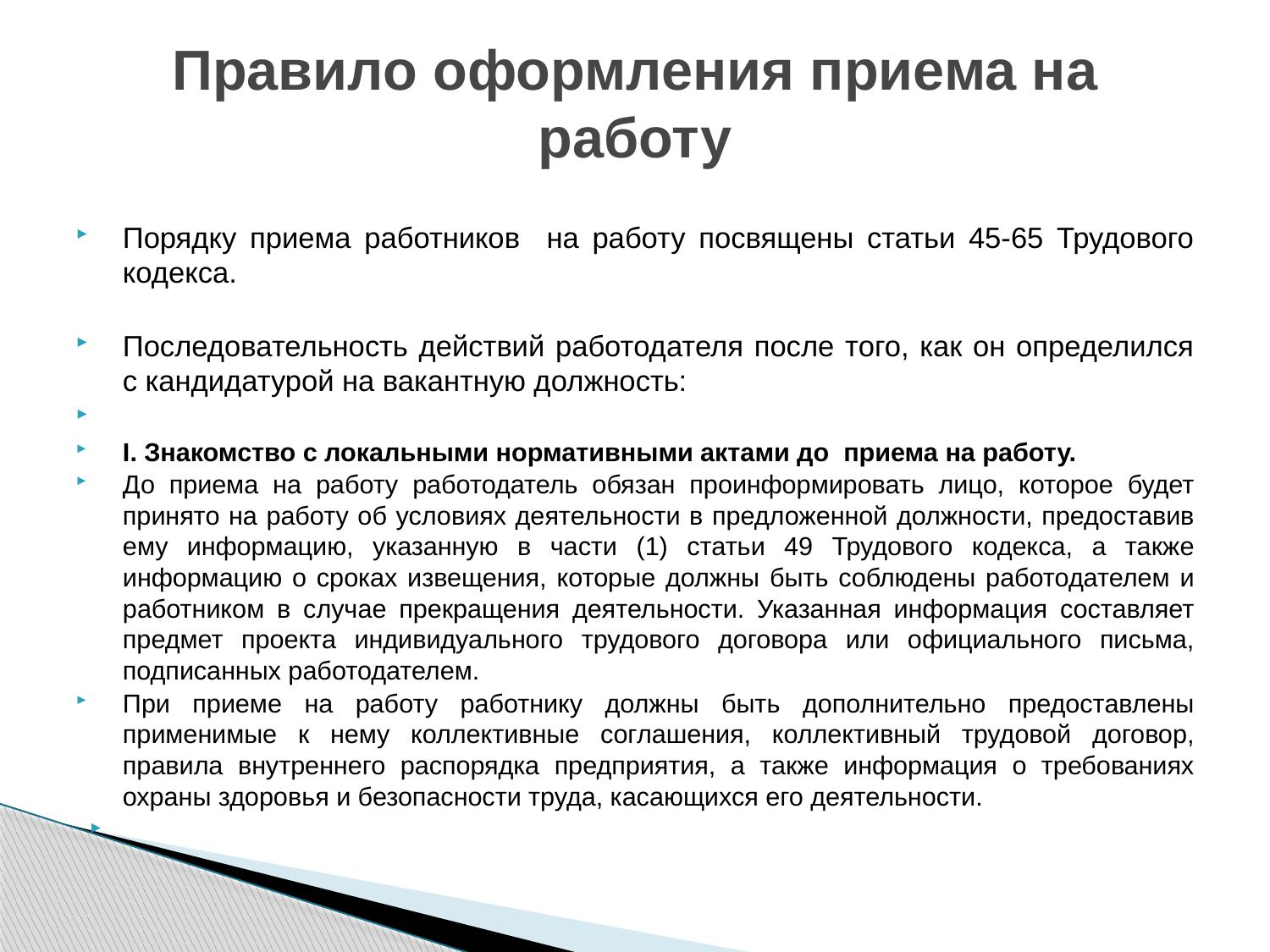

# Правило оформления приема на работу

Порядку приема работников  на работу посвящены статьи 45-65 Трудового кодекса.

Последовательность действий работодателя после того, как он определился с кандидатурой на вакантную должность:

I. Знакомство с локальными нормативными актами до  приема на работу.
До приема на работу работодатель обязан проинформировать лицо, которое будет принято на работу об условиях деятельности в предложенной должности, предоставив ему информацию, указанную в части (1) статьи 49 Трудового кодекса, а также информацию о сроках извещения, которые должны быть соблюдены работодателем и работником в случае прекращения деятельности. Указанная информация составляет предмет проекта индивидуального трудового договора или официального письма, подписанных работодателем.
При приеме на работу работнику должны быть дополнительно предоставлены применимые к нему коллективные соглашения, коллективный трудовой договор, правила внутреннего распорядка предприятия, а также информация о требованиях охраны здоровья и безопасности труда, касающихся его деятельности.